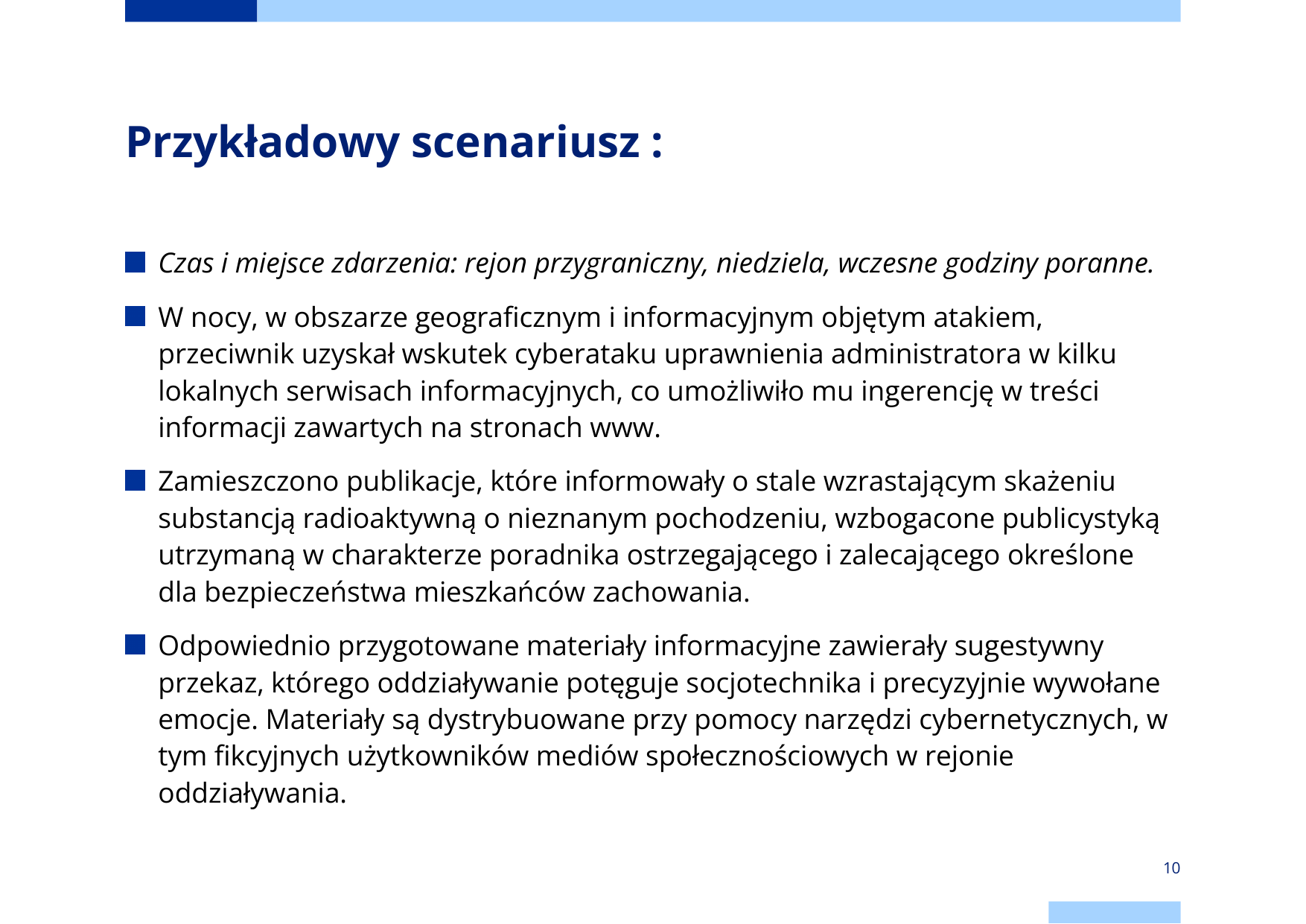

# Przykładowy scenariusz :
Czas i miejsce zdarzenia: rejon przygraniczny, niedziela, wczesne godziny poranne.
W nocy, w obszarze geograficznym i informacyjnym objętym atakiem, przeciwnik uzyskał wskutek cyberataku uprawnienia administratora w kilku lokalnych serwisach informacyjnych, co umożliwiło mu ingerencję w treści informacji zawartych na stronach www.
Zamieszczono publikacje, które informowały o stale wzrastającym skażeniu substancją radioaktywną o nieznanym pochodzeniu, wzbogacone publicystyką utrzymaną w charakterze poradnika ostrzegającego i zalecającego określone dla bezpieczeństwa mieszkańców zachowania.
Odpowiednio przygotowane materiały informacyjne zawierały sugestywny przekaz, którego oddziaływanie potęguje socjotechnika i precyzyjnie wywołane emocje. Materiały są dystrybuowane przy pomocy narzędzi cybernetycznych, w tym fikcyjnych użytkowników mediów społecznościowych w rejonie oddziaływania.

10